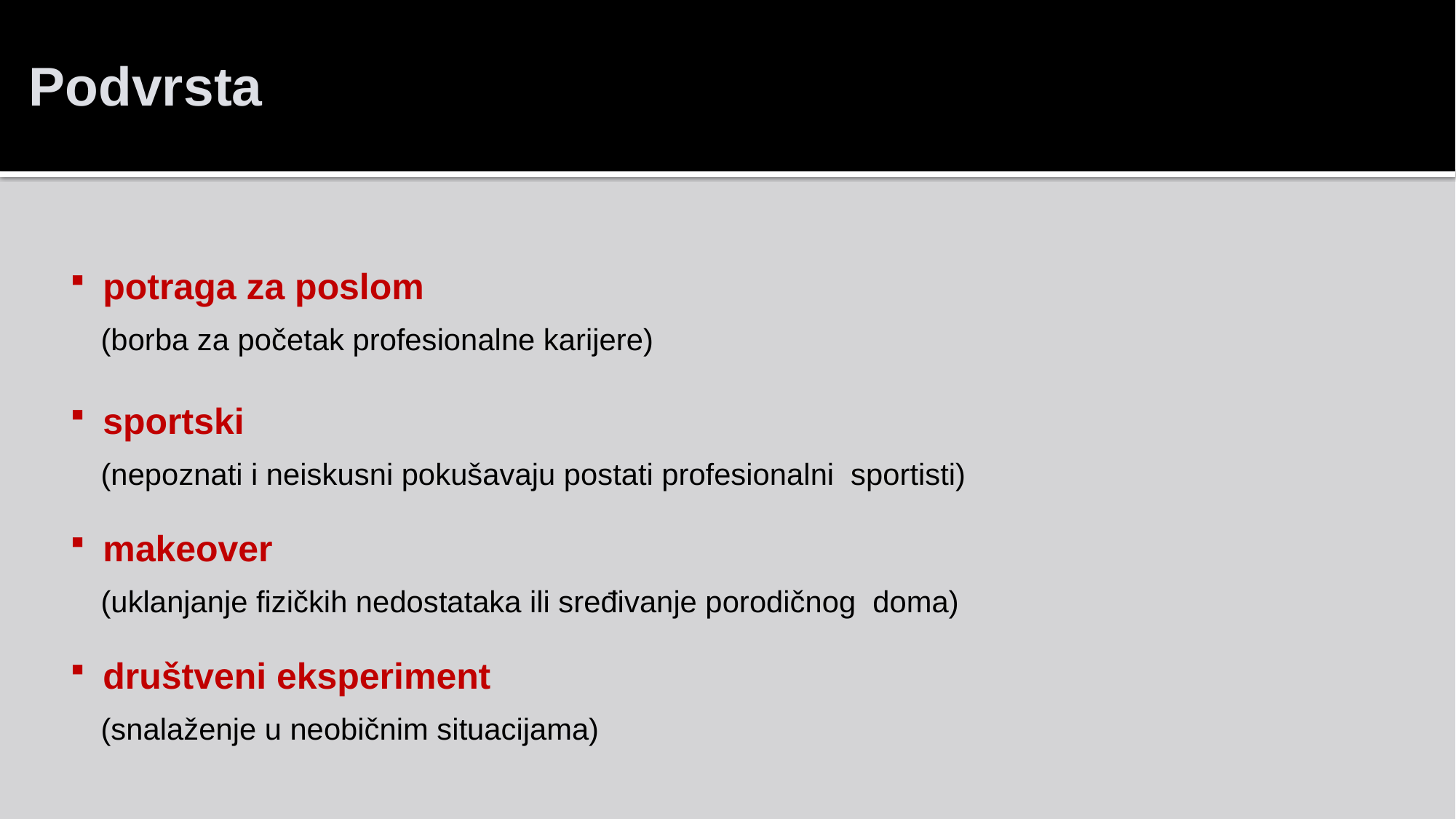

# Podvrsta

potraga za poslom
   (borba za početak profesionalne karijere)

sportski
   (nepoznati i neiskusni pokušavaju postati profesionalni  sportisti)

makeover
   (uklanjanje fizičkih nedostataka ili sređivanje porodičnog  doma)

društveni eksperiment
   (snalaženje u neobičnim situacijama)